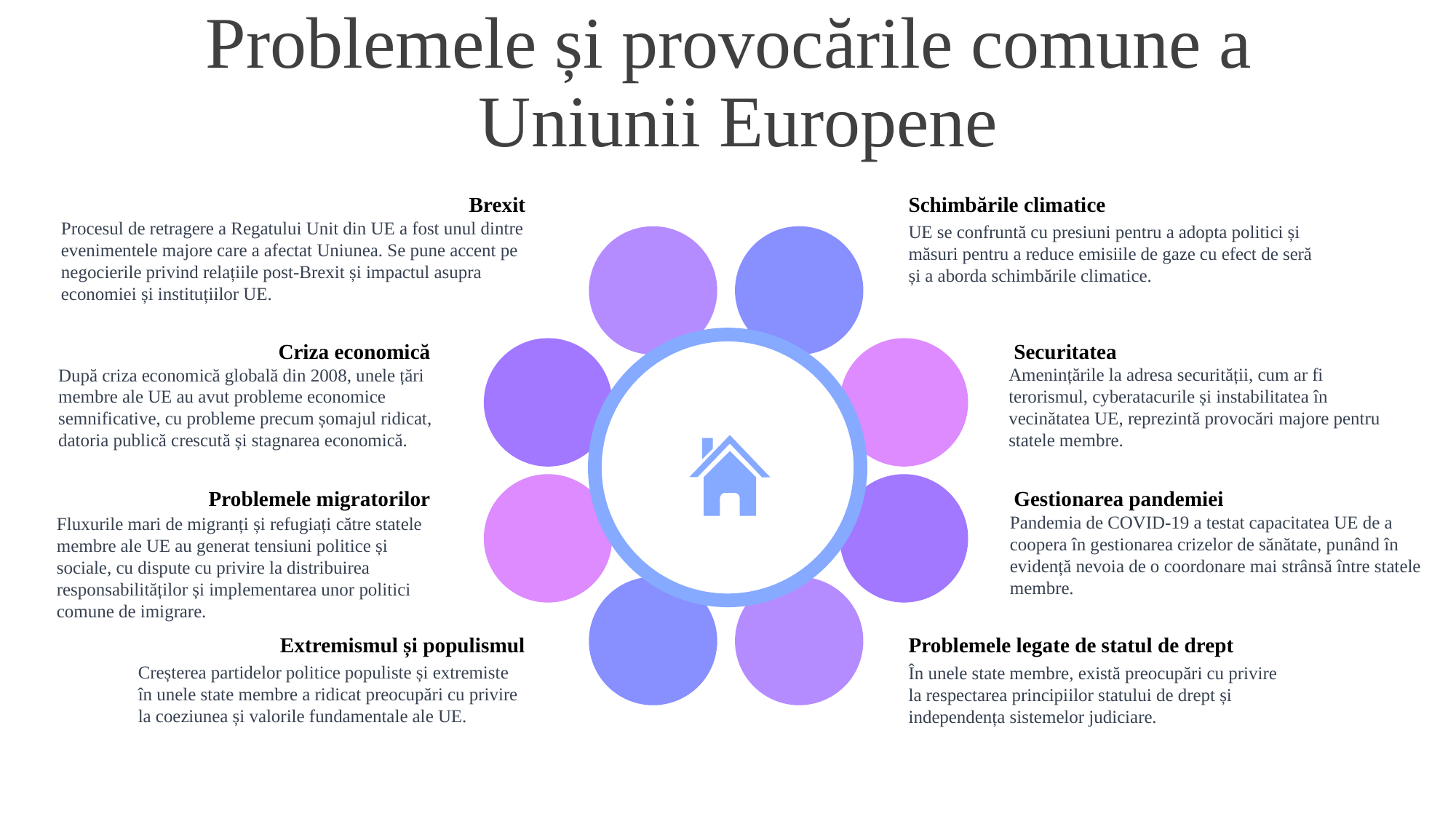

Problemele și provocările comune a
 Uniunii Europene
Brexit
Procesul de retragere a Regatului Unit din UE a fost unul dintre evenimentele majore care a afectat Uniunea. Se pune accent pe negocierile privind relațiile post-Brexit și impactul asupra economiei și instituțiilor UE.
Schimbările climatice
UE se confruntă cu presiuni pentru a adopta politici și măsuri pentru a reduce emisiile de gaze cu efect de seră și a aborda schimbările climatice.

Criza economică
După criza economică globală din 2008, unele țări membre ale UE au avut probleme economice semnificative, cu probleme precum șomajul ridicat, datoria publică crescută și stagnarea economică.
Securitatea
Amenințările la adresa securității, cum ar fi terorismul, cyberatacurile și instabilitatea în vecinătatea UE, reprezintă provocări majore pentru statele membre.

Problemele migratorilor
Fluxurile mari de migranți și refugiați către statele membre ale UE au generat tensiuni politice și sociale, cu dispute cu privire la distribuirea responsabilităților și implementarea unor politici comune de imigrare.
Gestionarea pandemiei
Pandemia de COVID-19 a testat capacitatea UE de a coopera în gestionarea crizelor de sănătate, punând în evidență nevoia de o coordonare mai strânsă între statele membre.

Extremismul și populismul
Creșterea partidelor politice populiste și extremiste în unele state membre a ridicat preocupări cu privire la coeziunea și valorile fundamentale ale UE.
Problemele legate de statul de drept
În unele state membre, există preocupări cu privire la respectarea principiilor statului de drept și independența sistemelor judiciare.